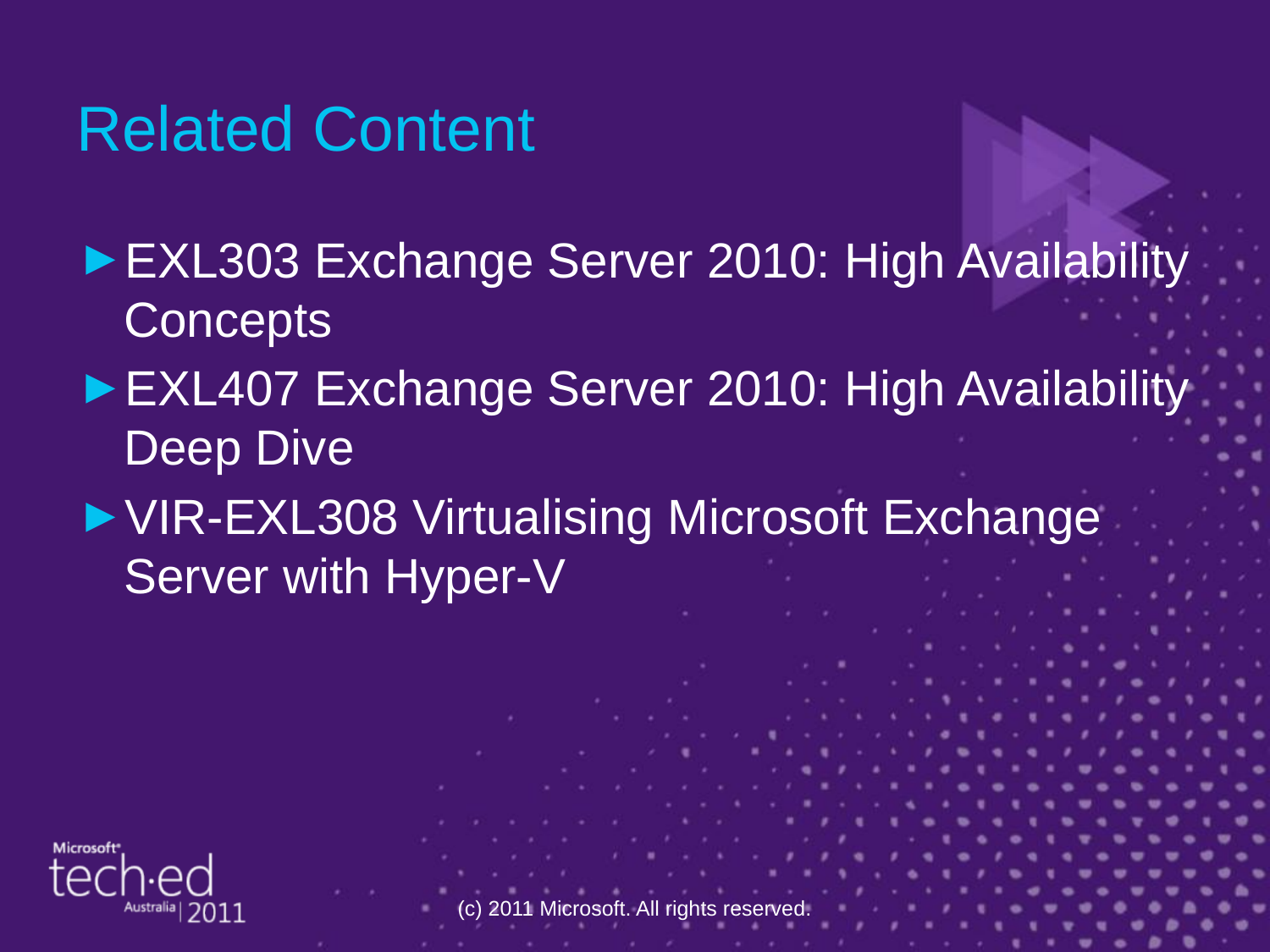

# Related Content
EXL303 Exchange Server 2010: High Availability Concepts
EXL407 Exchange Server 2010: High Availability Deep Dive
VIR-EXL308 Virtualising Microsoft Exchange Server with Hyper-V
(c) 2011 Microsoft. All rights reserved.